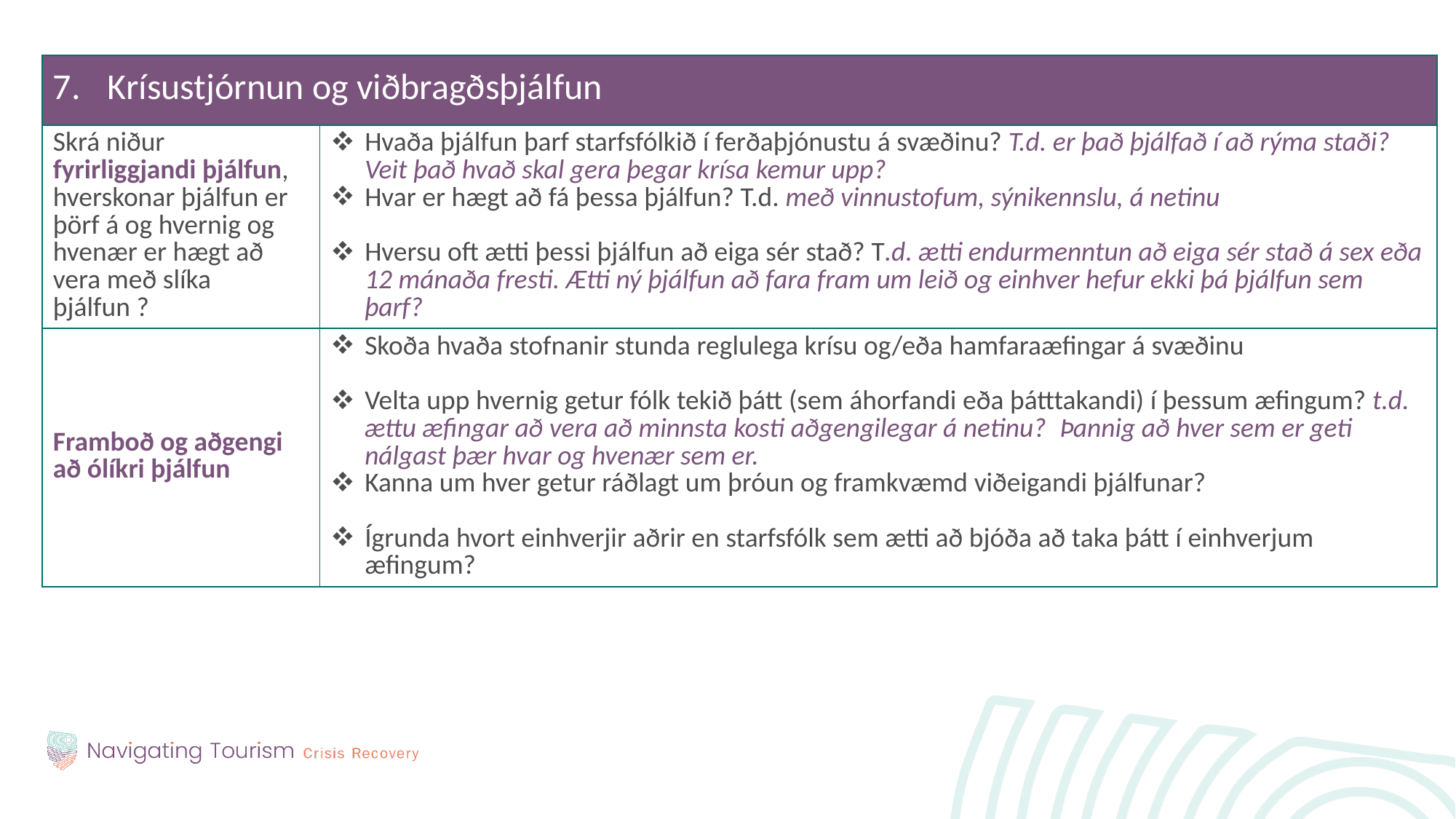

| Krísustjórnun og viðbragðsþjálfun |  |
| --- | --- |
| Skrá niður fyrirliggjandi þjálfun, hverskonar þjálfun er þörf á og hvernig og hvenær er hægt að vera með slíka þjálfun ? | Hvaða þjálfun þarf starfsfólkið í ferðaþjónustu á svæðinu? T.d. er það þjálfað í að rýma staði? Veit það hvað skal gera þegar krísa kemur upp?  Hvar er hægt að fá þessa þjálfun? T.d. með vinnustofum, sýnikennslu, á netinu  Hversu oft ætti þessi þjálfun að eiga sér stað? T.d. ætti endurmenntun að eiga sér stað á sex eða 12 mánaða fresti. Ætti ný þjálfun að fara fram um leið og einhver hefur ekki þá þjálfun sem þarf? |
| Framboð og aðgengi að ólíkri þjálfun | Skoða hvaða stofnanir stunda reglulega krísu og/eða hamfaraæfingar á svæðinu Velta upp hvernig getur fólk tekið þátt (sem áhorfandi eða þátttakandi) í þessum æfingum? t.d. ættu æfingar að vera að minnsta kosti aðgengilegar á netinu?  Þannig að hver sem er geti nálgast þær hvar og hvenær sem er. Kanna um hver getur ráðlagt um þróun og framkvæmd viðeigandi þjálfunar?  Ígrunda hvort einhverjir aðrir en starfsfólk sem ætti að bjóða að taka þátt í einhverjum æfingum? |